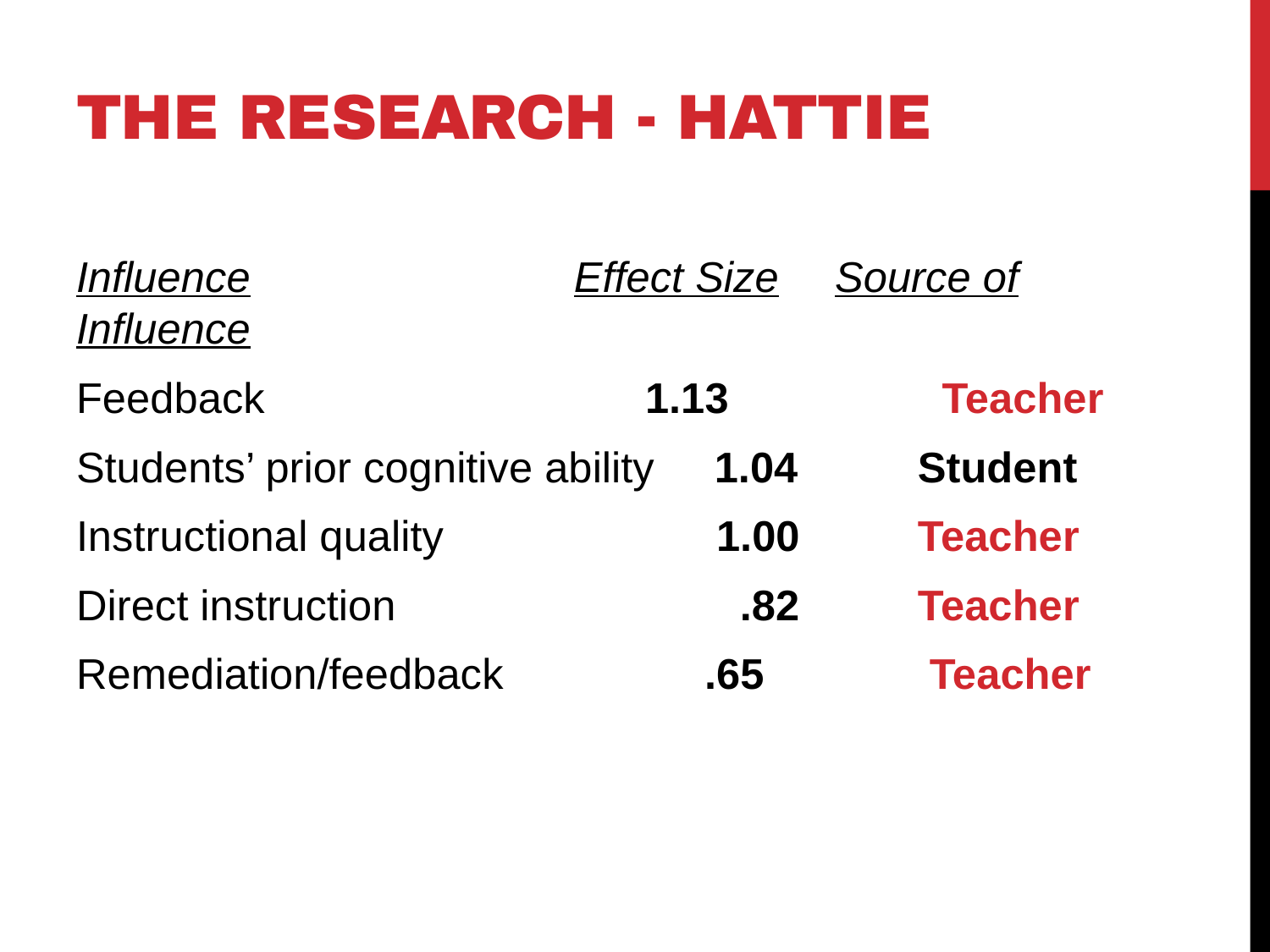

# The research - hattie
Influence	                        Effect Size	 Source of Influence
Feedback 	                              1.13                  Teacher
Students’ prior cognitive ability     1.04 	        Student
Instructional quality 	                  1.00 	        Teacher
Direct instruction 	                    .82 	        Teacher
Remediation/feedback 	        .65 	         Teacher